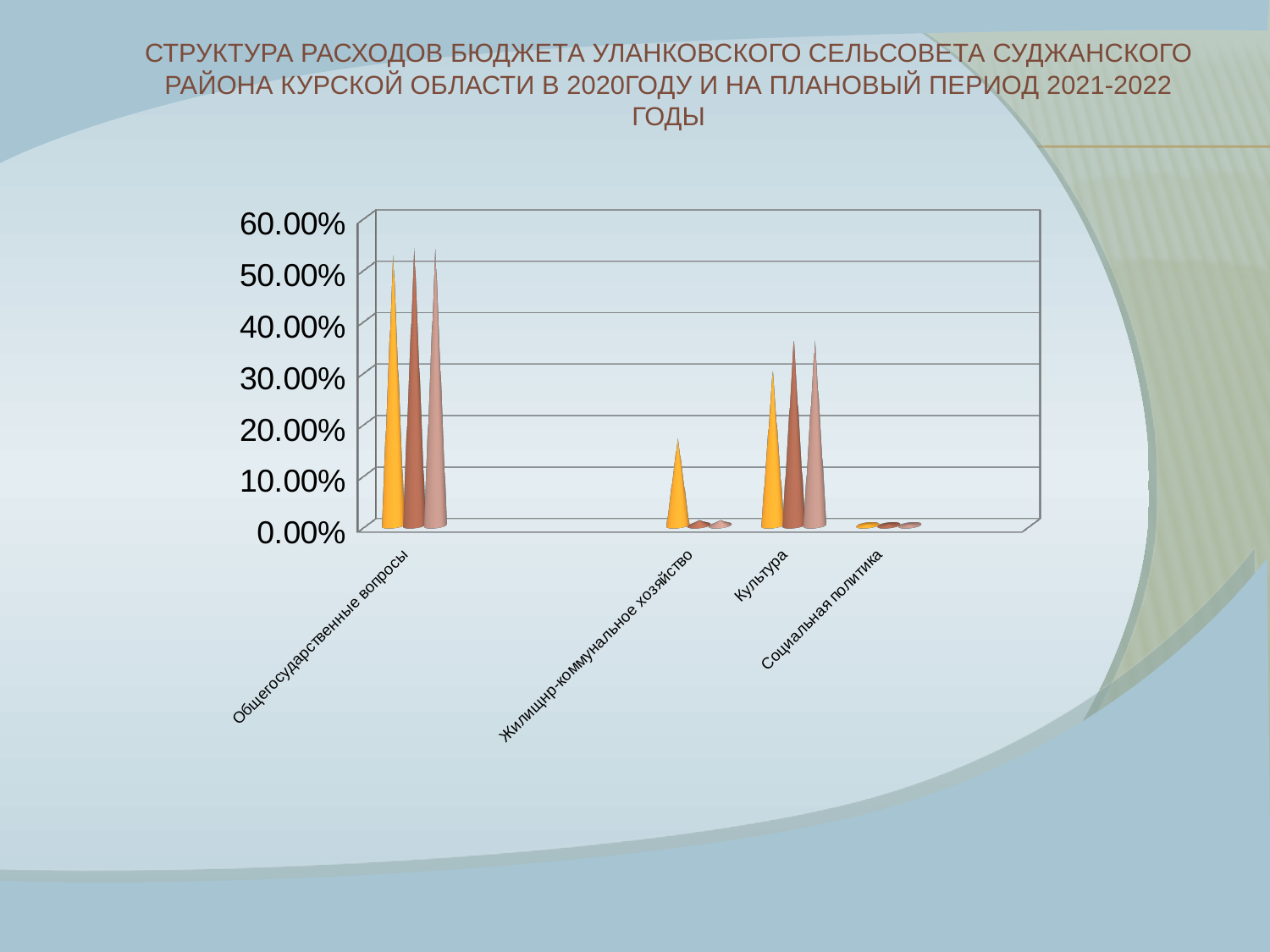

# Структура расходов бюджета УЛАНКОВСКОГО сельсовета Суджанского района Курской области в 2020году И НА ПЛАНОВЫЙ ПЕРИОД 2021-2022 ГОДЫ

[unsupported chart]